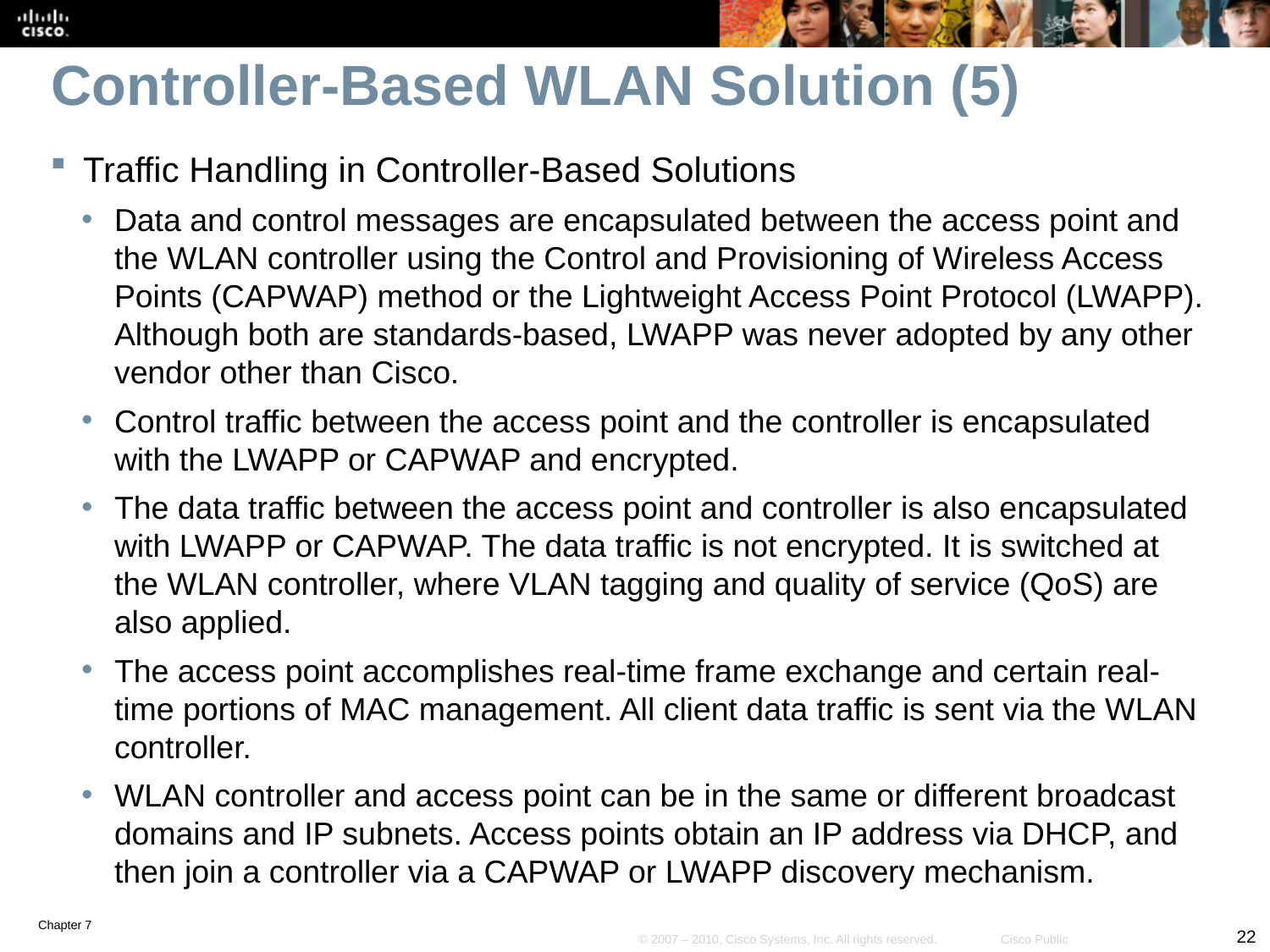

# Controller-Based WLAN Solution (5)
Traffic Handling in Controller-Based Solutions
Data and control messages are encapsulated between the access point and the WLAN controller using the Control and Provisioning of Wireless Access Points (CAPWAP) method or the Lightweight Access Point Protocol (LWAPP). Although both are standards-based, LWAPP was never adopted by any other vendor other than Cisco.
Control traffic between the access point and the controller is encapsulated with the LWAPP or CAPWAP and encrypted.
The data traffic between the access point and controller is also encapsulated with LWAPP or CAPWAP. The data traffic is not encrypted. It is switched at the WLAN controller, where VLAN tagging and quality of service (QoS) are also applied.
The access point accomplishes real-time frame exchange and certain real-time portions of MAC management. All client data traffic is sent via the WLAN controller.
WLAN controller and access point can be in the same or different broadcast domains and IP subnets. Access points obtain an IP address via DHCP, and then join a controller via a CAPWAP or LWAPP discovery mechanism.